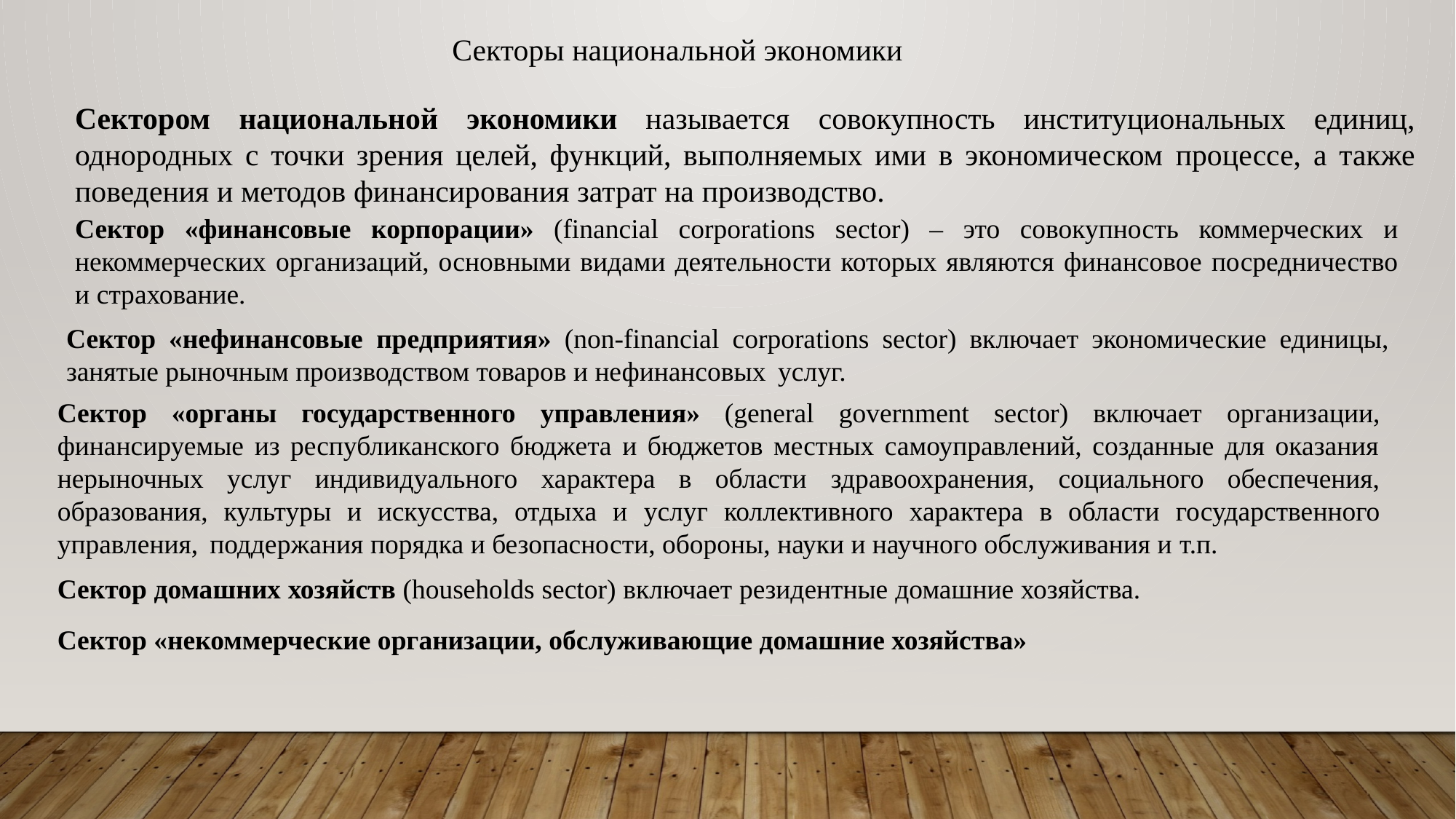

Секторы национальной экономики
Сектором национальной экономики называется совокупность институциональных единиц, однородных с точки зрения целей, функций, выполняемых ими в экономическом процессе, а также поведения и методов финансирования затрат на производство.
Сектор «финансовые корпорации» (financial corporations sector) – это совокупность коммерческих и некоммерческих организаций, основными видами деятельности которых являются финансовое посредничество и страхование.
Сектор «нефинансовые предприятия» (non-financial corporations sector) включает экономические единицы, занятые рыночным производством товаров и нефинансовых услуг.
Сектор «органы государственного управления» (general government sector) включает организации, финансируемые из республиканского бюджета и бюджетов местных самоуправлений, созданные для оказания нерыночных услуг индивидуального характера в области здравоохранения, социального обеспечения, образования, культуры и искусства, отдыха и услуг коллективного характера в области государственного управления, поддержания порядка и безопасности, обороны, науки и научного обслуживания и т.п.
Сектор домашних хозяйств (households sector) включает резидентные домашние хозяйства.
Сектор «некоммерческие организации, обслуживающие домашние хозяйства»